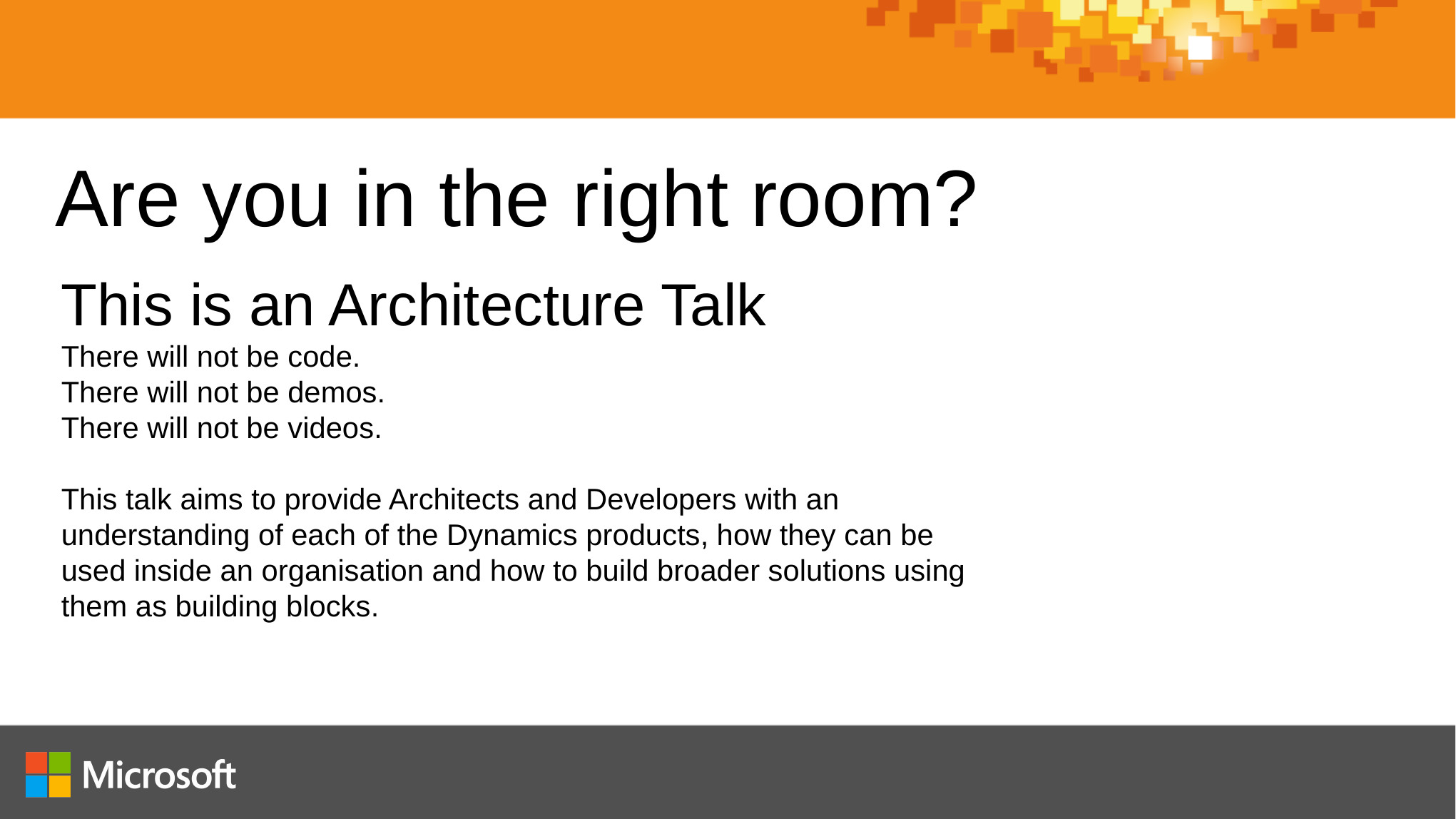

Are you in the right room?
This is an Architecture Talk
There will not be code.
There will not be demos.
There will not be videos.

This talk aims to provide Architects and Developers with an understanding of each of the Dynamics products, how they can be used inside an organisation and how to build broader solutions using them as building blocks.